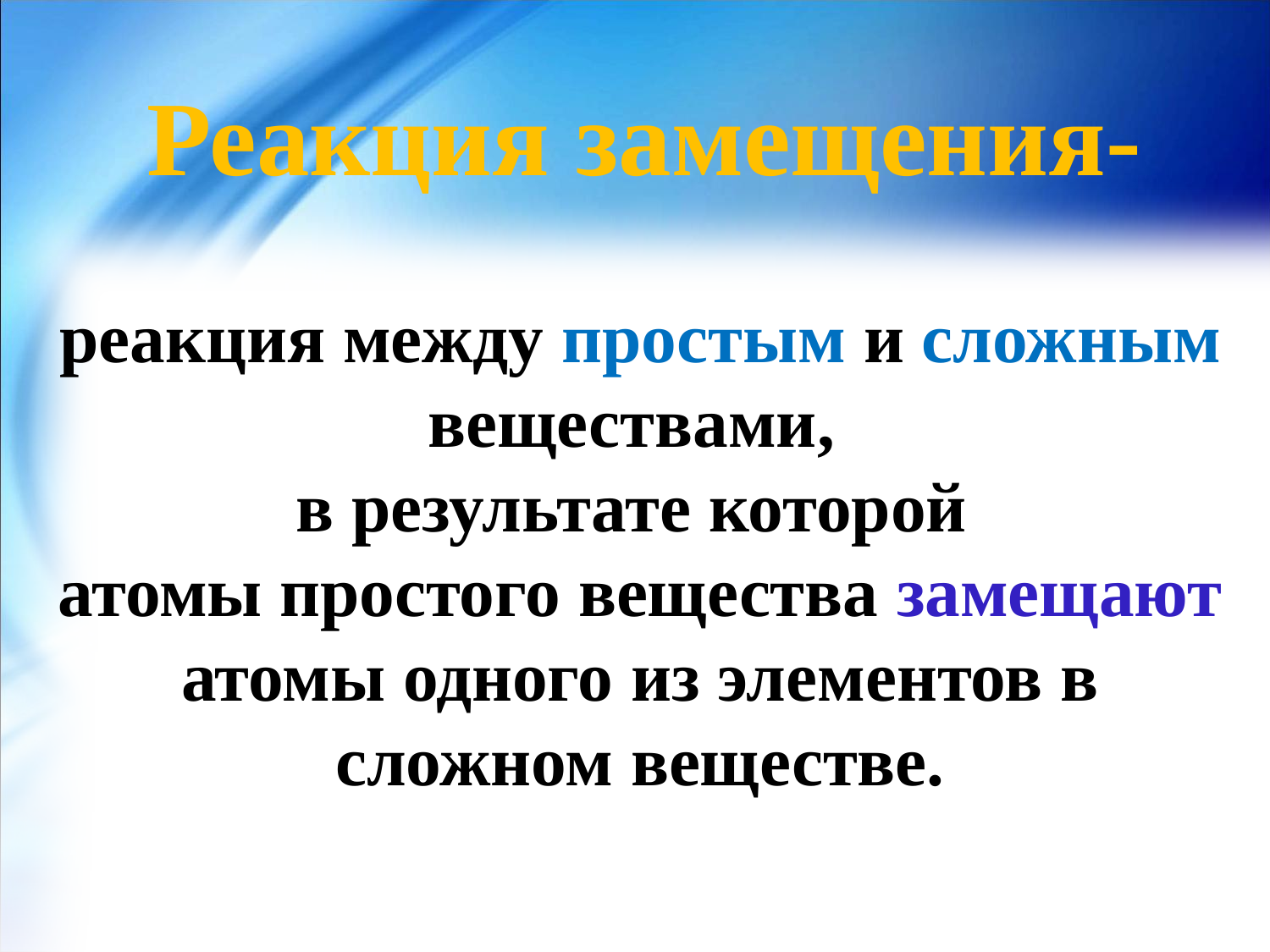

Реакция замещения-
реакция между простым и сложным веществами,
в результате которой
атомы простого вещества замещают атомы одного из элементов в сложном веществе.